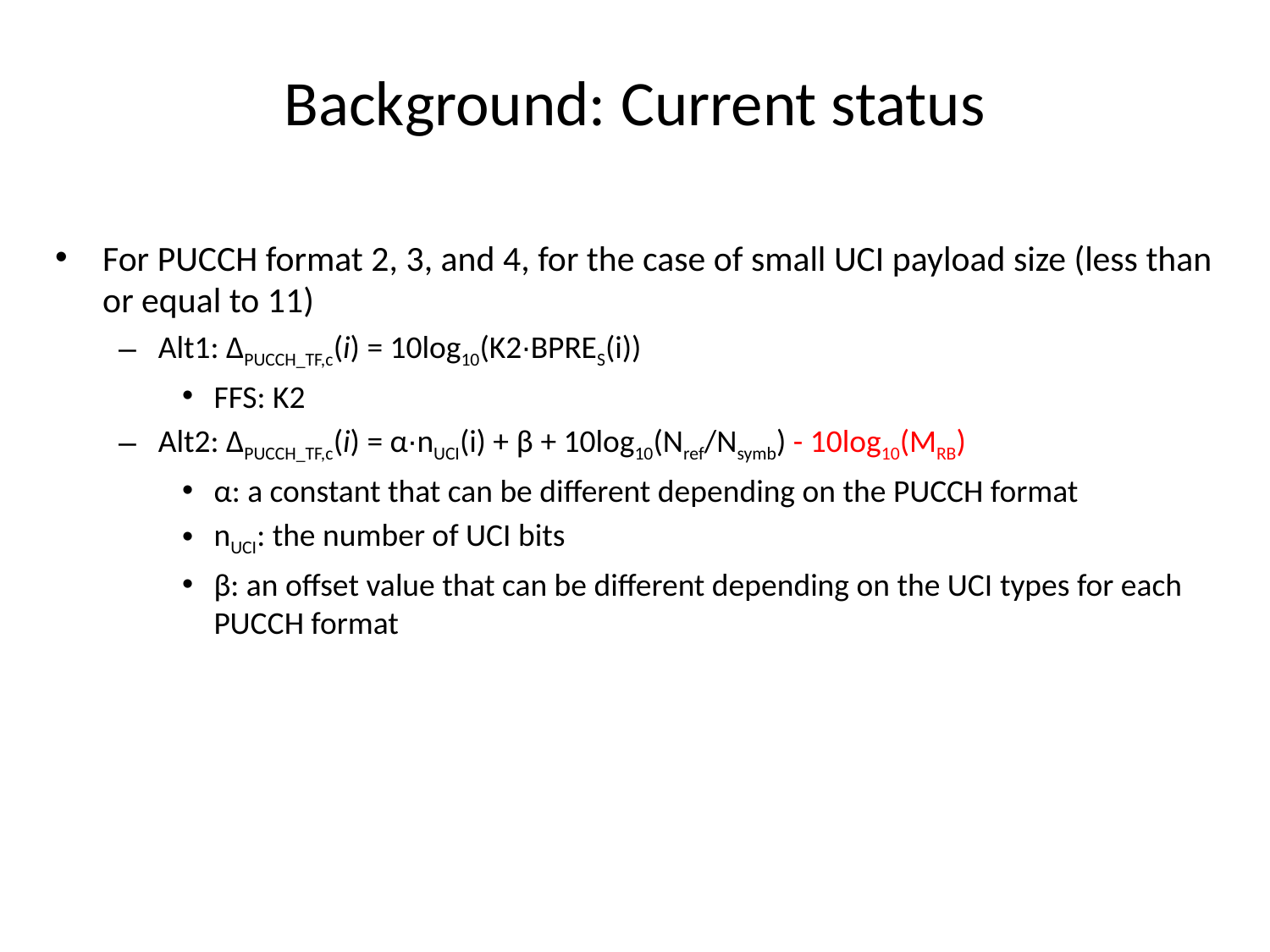

# Background: Current status

For PUCCH format 2, 3, and 4, for the case of small UCI payload size (less than or equal to 11)
Alt1: ΔPUCCH_TF,c(i) = 10log10(K2∙BPRES(i))
FFS: K2
Alt2: ΔPUCCH_TF,c(i) = α∙nUCI(i) + β + 10log10(Nref/Nsymb) - 10log10(MRB)
α: a constant that can be different depending on the PUCCH format
nUCI: the number of UCI bits
β: an offset value that can be different depending on the UCI types for each PUCCH format